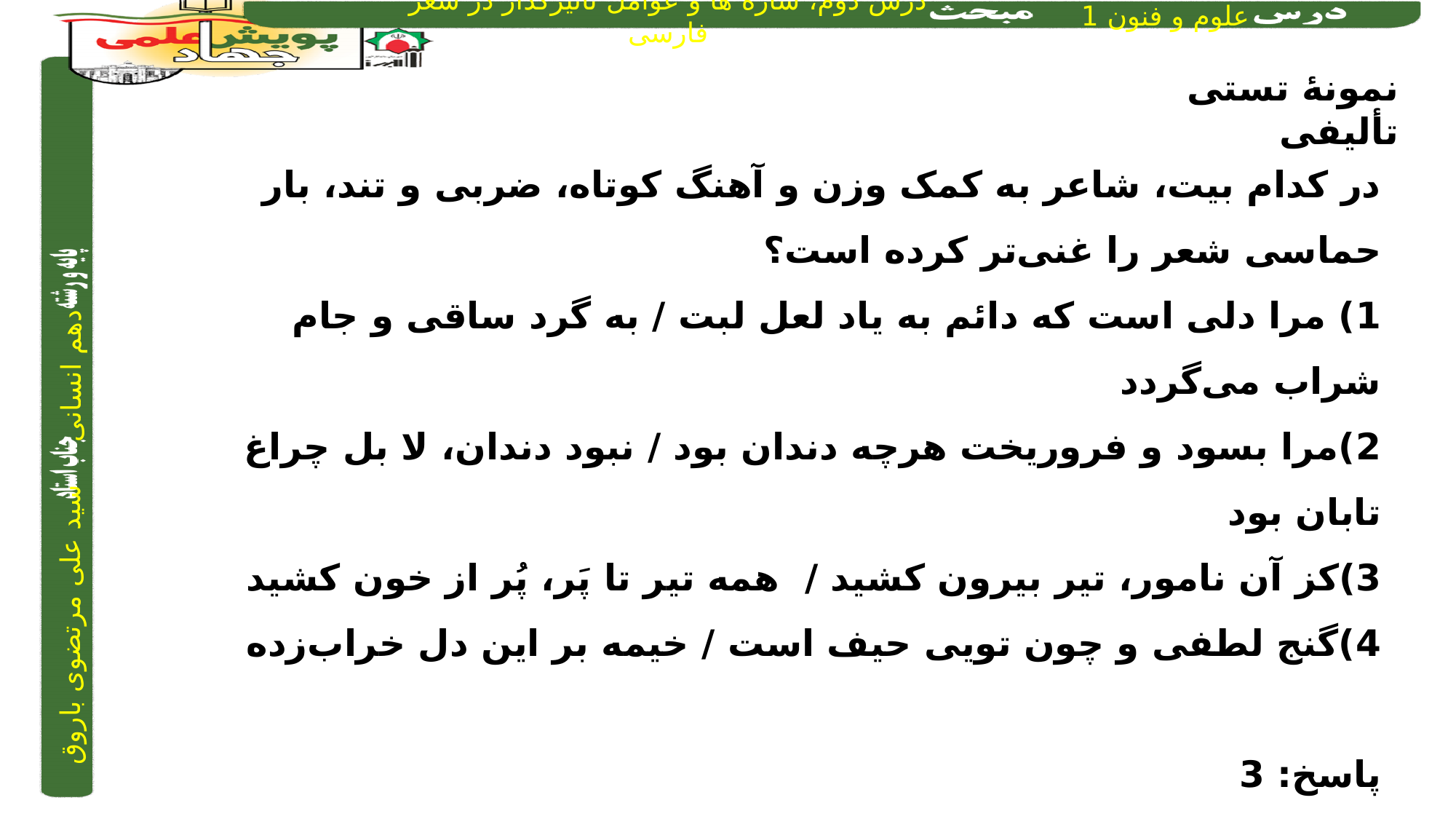

نمونۀ تستی تألیفی
در کدام بیت، شاعر به کمک وزن و آهنگ کوتاه، ضربی و تند، بار حماسی شعر را غنی‌تر کرده است؟
1) مرا دلی است که دائم به یاد لعل لبت / به گرد ساقی و جام شراب می‌گردد
2)مرا بسود و فروریخت هرچه دندان بود / نبود دندان، لا بل چراغ تابان بود
3)کز آن نامور، تیر بیرون کشید /  همه تیر تا پَر، پُر از خون کشید
4)گنج لطفی و چون تویی حیف است / خیمه بر این دل خراب‌زده

پاسخ: 3